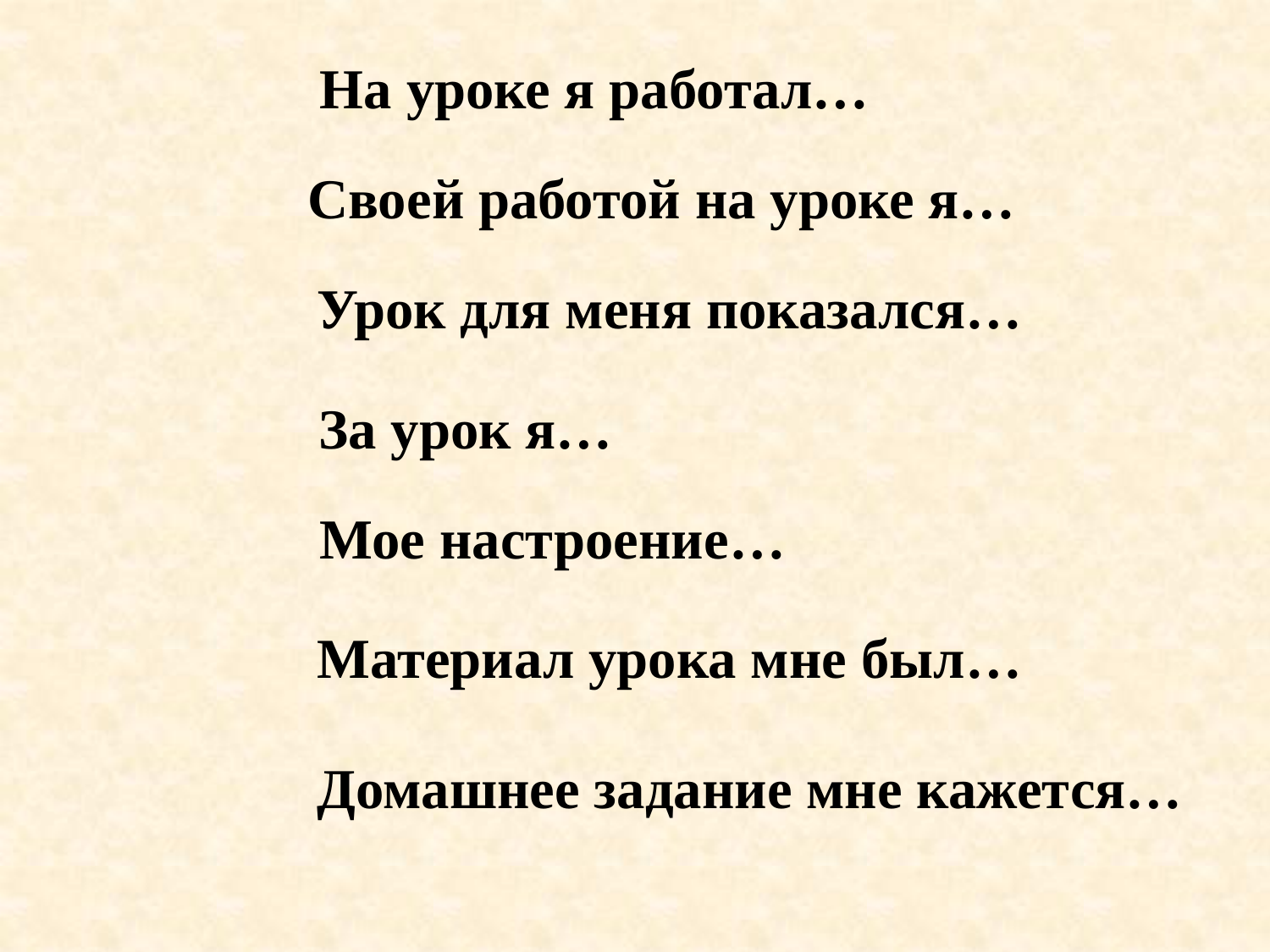

На уроке я работал…
Своей работой на уроке я…
Урок для меня показался…
За урок я…
Мое настроение…
Материал урока мне был…
Домашнее задание мне кажется…